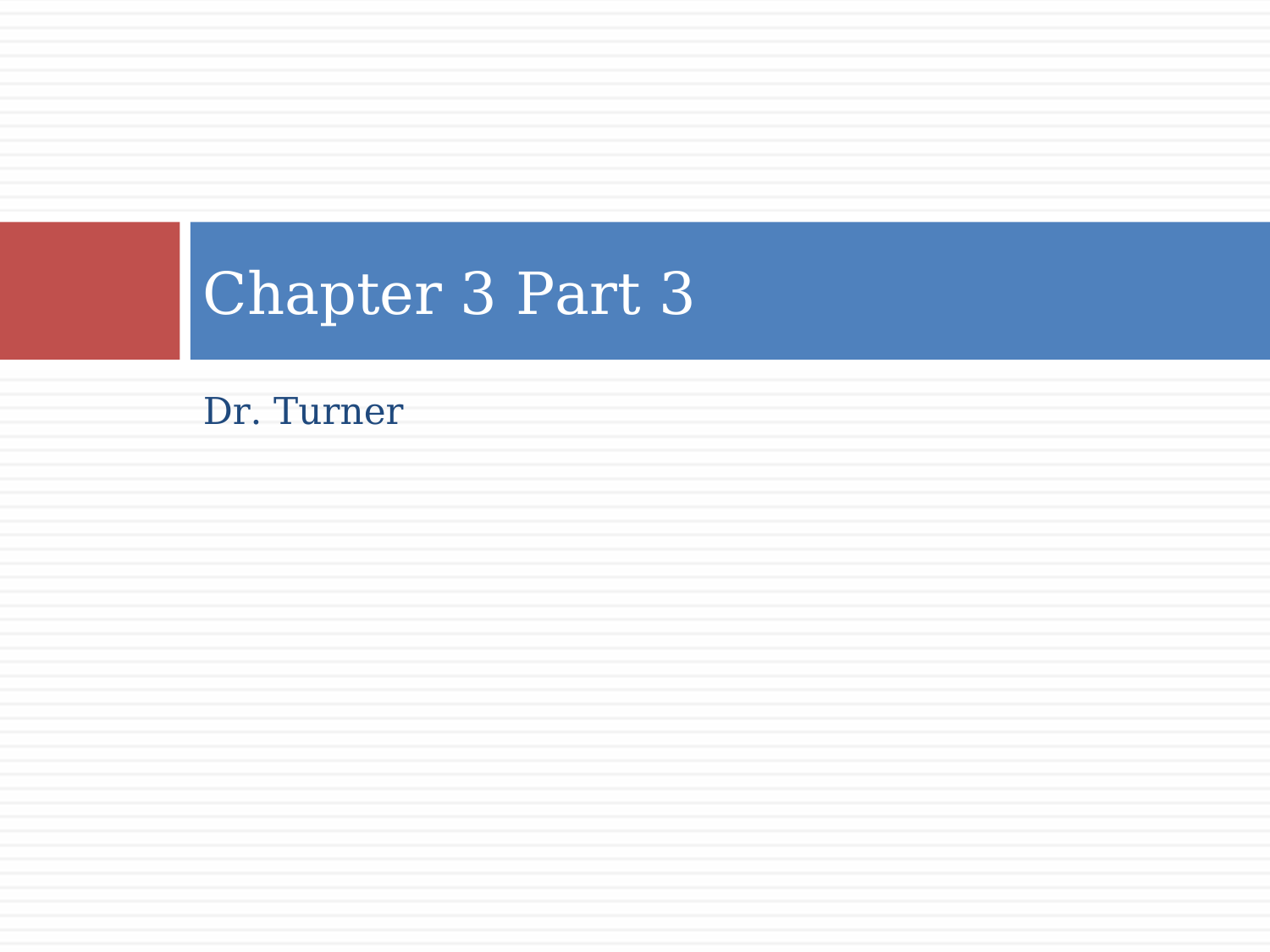

# Chapter 3 Part 3
Dr. Turner